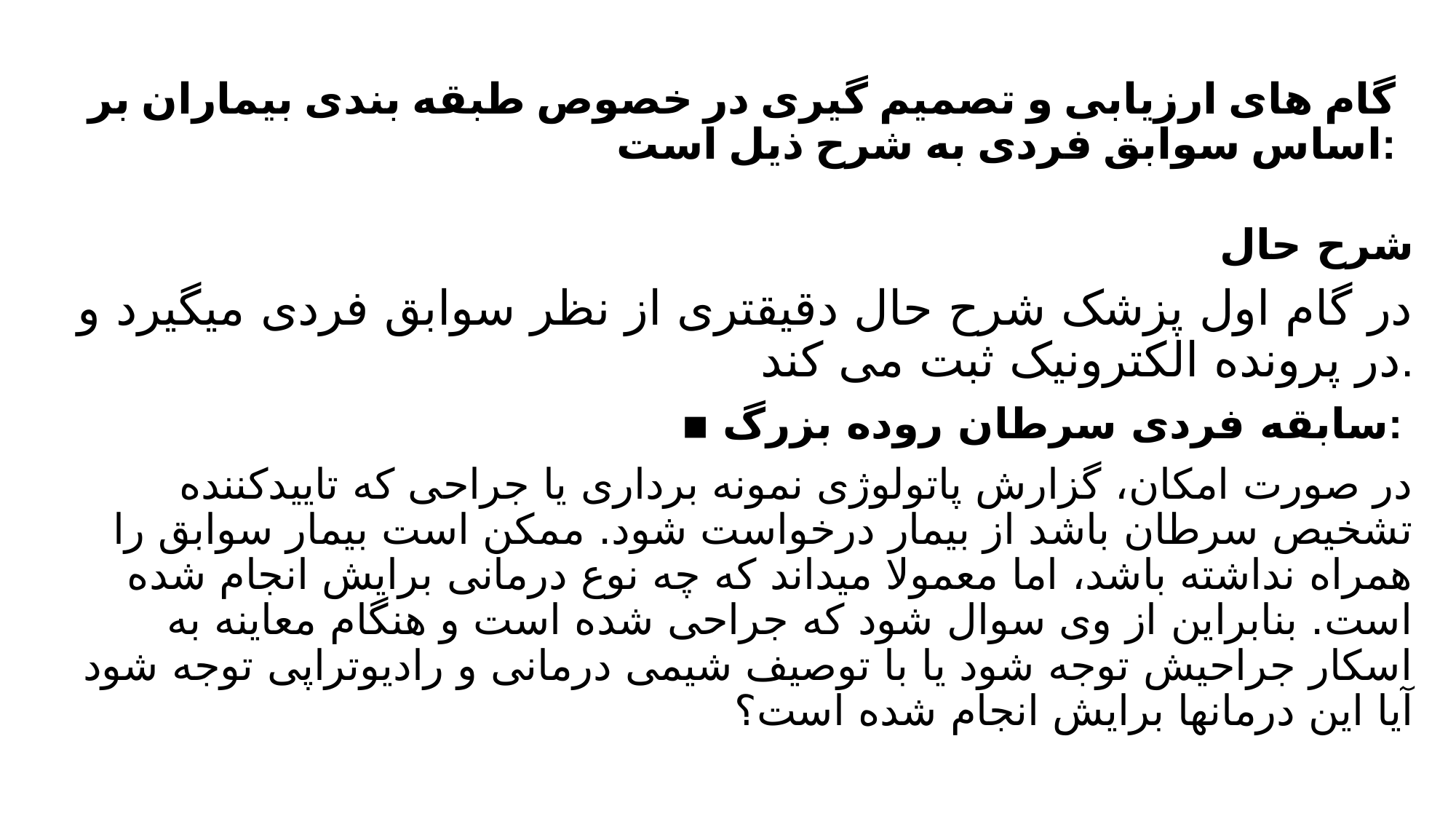

# گام های ارزیابی و تصمیم گیری در خصوص طبقه بندی بیماران بر اساس سوابق فردی به شرح ذیل است:
شرح حال
در گام اول پزشک شرح حال دقیقتری از نظر سوابق فردی میگیرد و در پرونده الکترونیک ثبت می کند.
▪ سابقه فردی سرطان روده بزرگ:
در صورت امکان، گزارش پاتولوژی نمونه برداری یا جراحی که تاییدکننده تشخیص سرطان باشد از بیمار درخواست شود. ممکن است بیمار سوابق را همراه نداشته باشد، اما معمولا میداند که چه نوع درمانی برایش انجام شده است. بنابراین از وی سوال شود که جراحی شده است و هنگام معاینه به اسکار جراحیش توجه شود یا با توصیف شیمی درمانی و رادیوتراپی توجه شود آیا این درمانها برایش انجام شده است؟